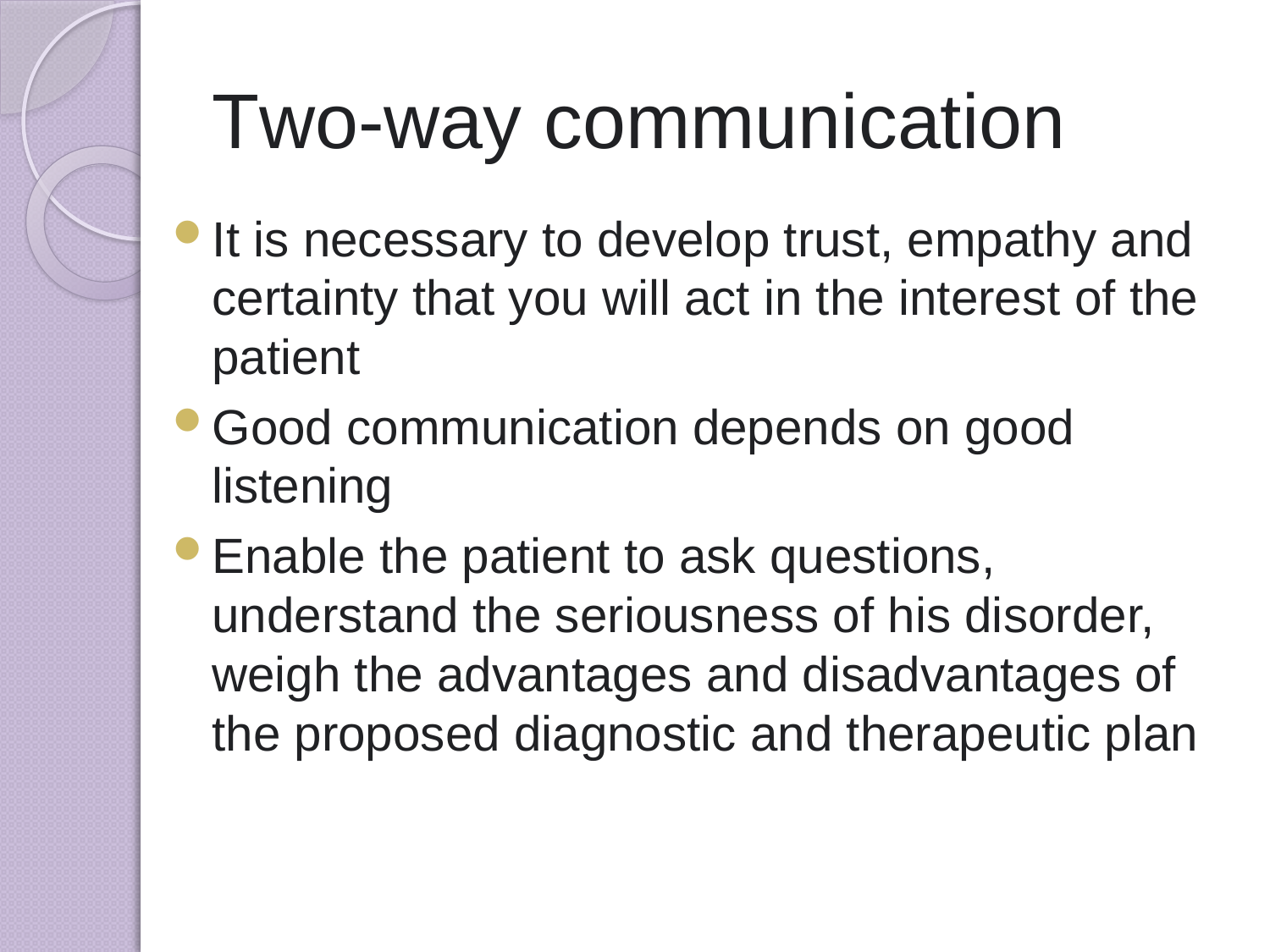

# Two-way communication
It is necessary to develop trust, empathy and certainty that you will act in the interest of the patient
Good communication depends on good listening
Enable the patient to ask questions, understand the seriousness of his disorder, weigh the advantages and disadvantages of the proposed diagnostic and therapeutic plan